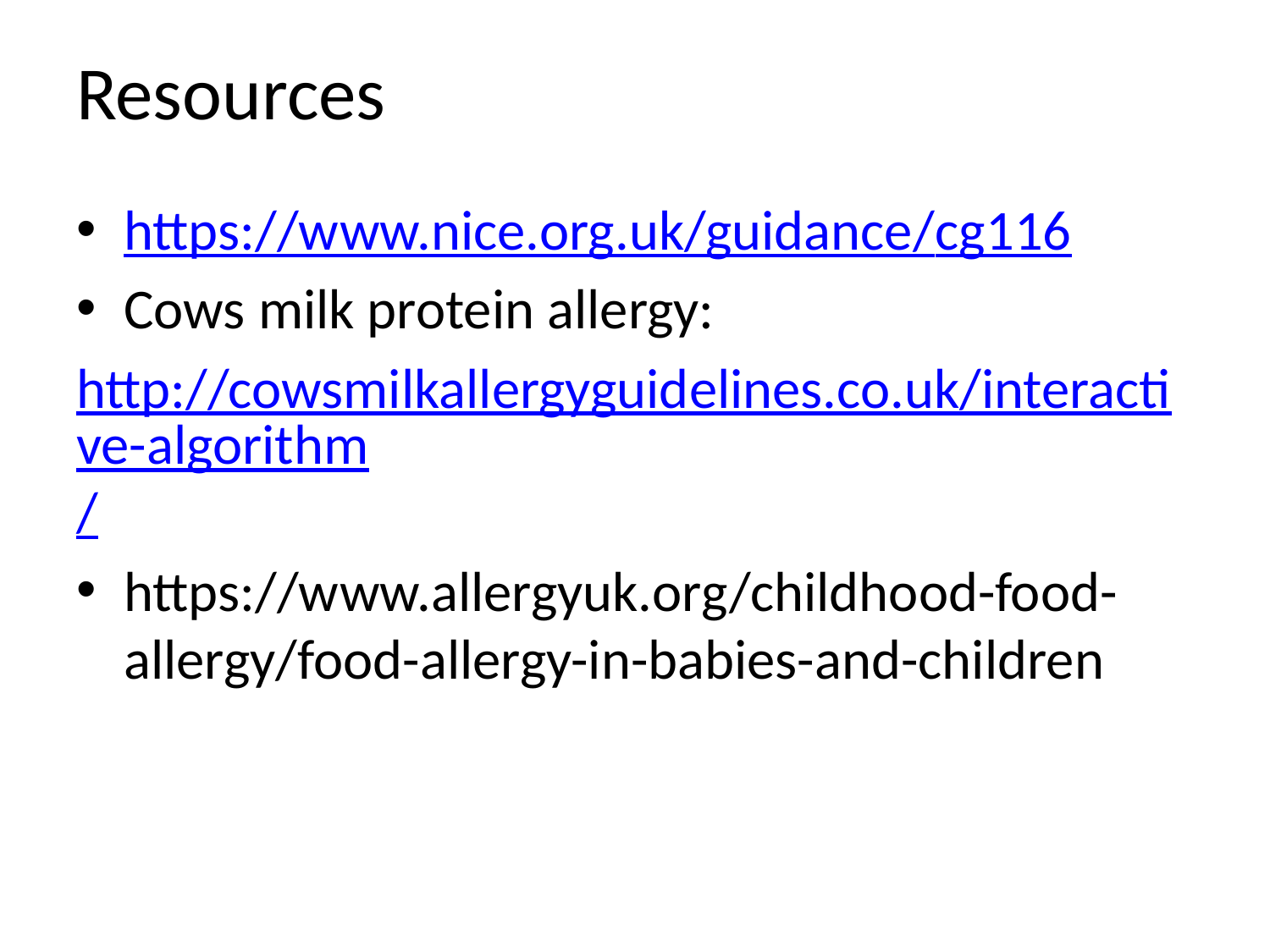

# Resources
https://www.nice.org.uk/guidance/cg116
Cows milk protein allergy:
http://cowsmilkallergyguidelines.co.uk/interactive-algorithm/
https://www.allergyuk.org/childhood-food-allergy/food-allergy-in-babies-and-children